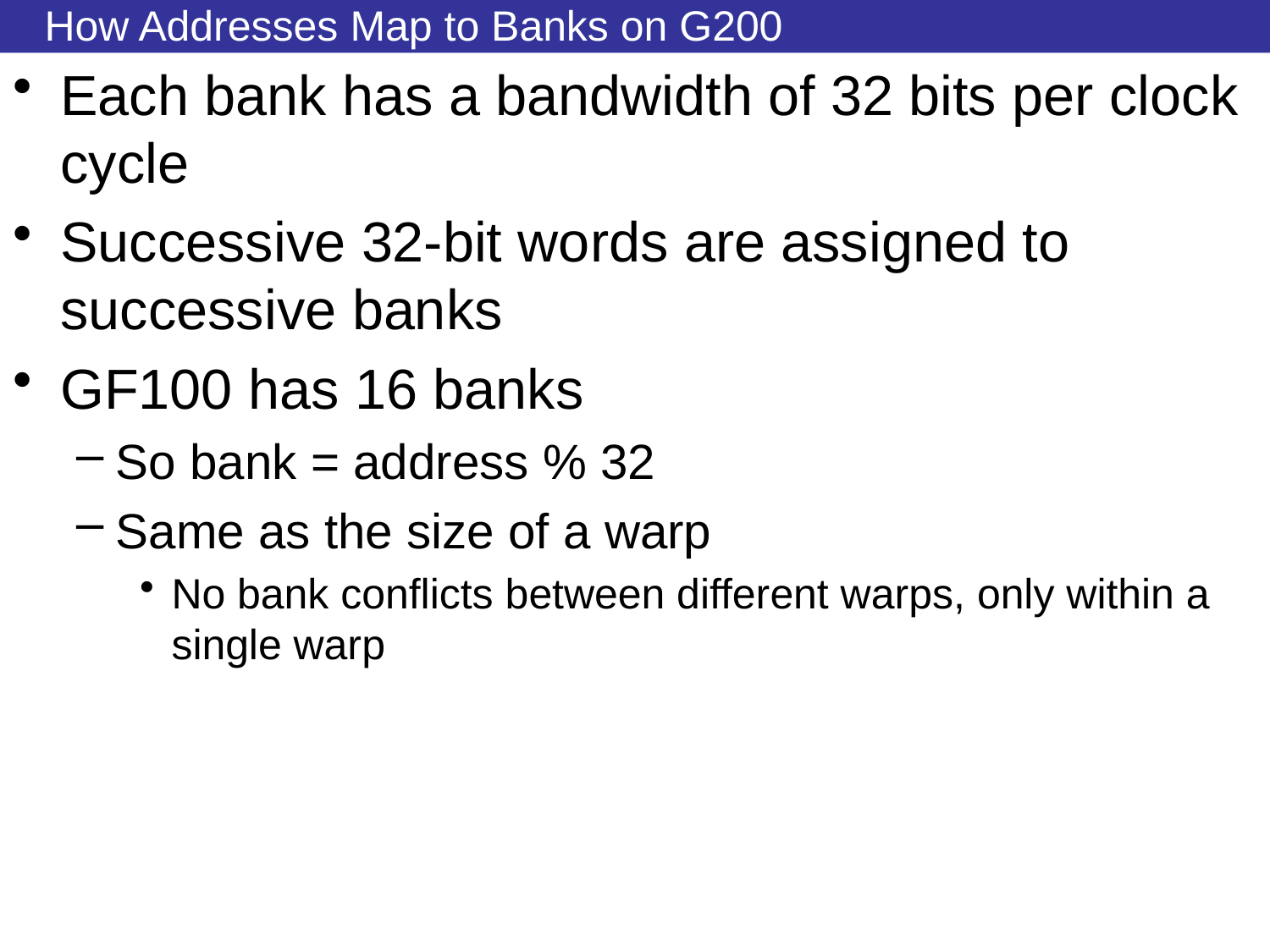

# How Addresses Map to Banks on G200
Each bank has a bandwidth of 32 bits per clock cycle
Successive 32-bit words are assigned to successive banks
GF100 has 16 banks
So bank = address % 32
Same as the size of a warp
No bank conflicts between different warps, only within a single warp